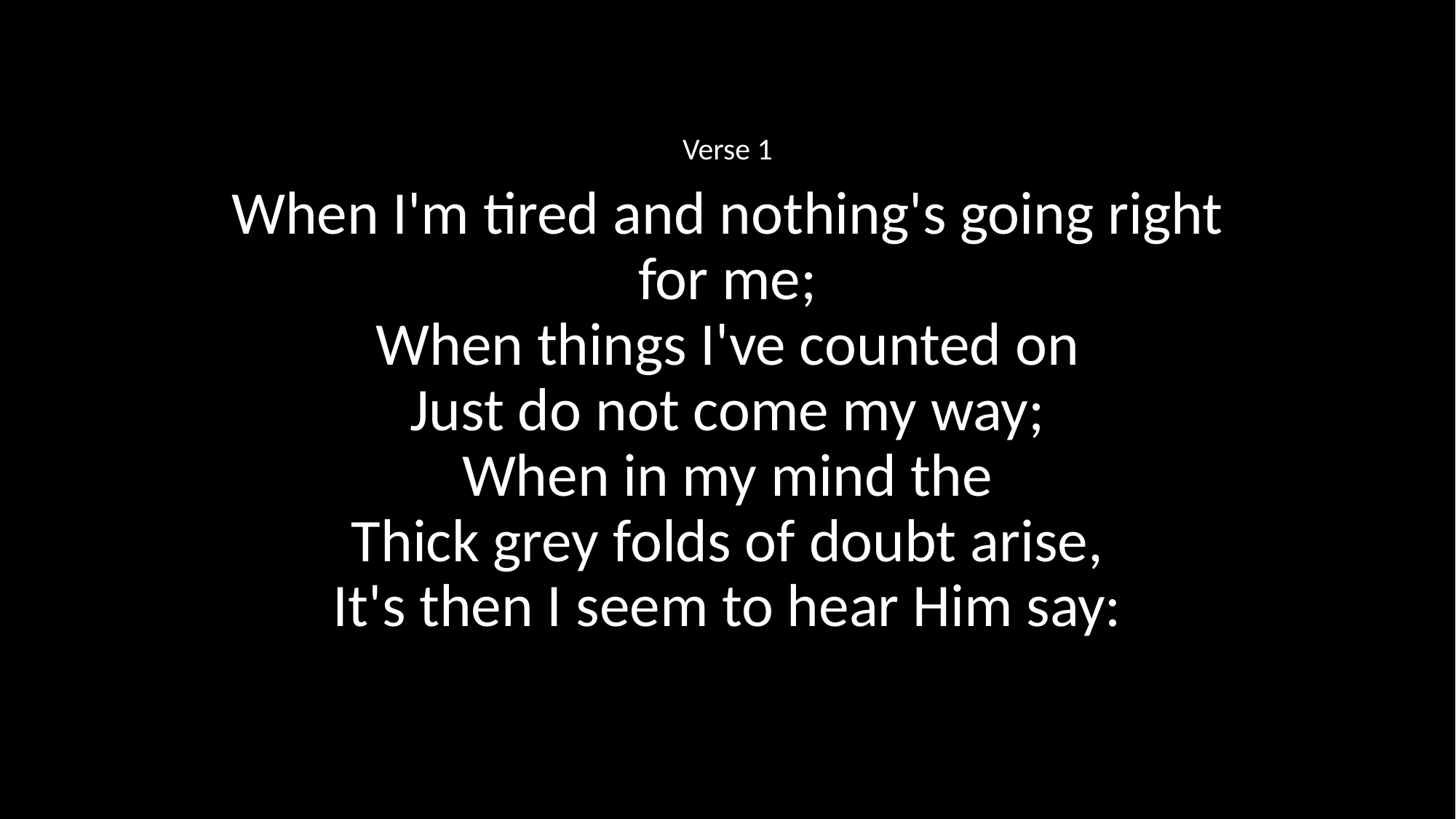

Verse 1
When I'm tired and nothing's going right for me;
When things I've counted on
Just do not come my way;
When in my mind the
Thick grey folds of doubt arise,
It's then I seem to hear Him say: